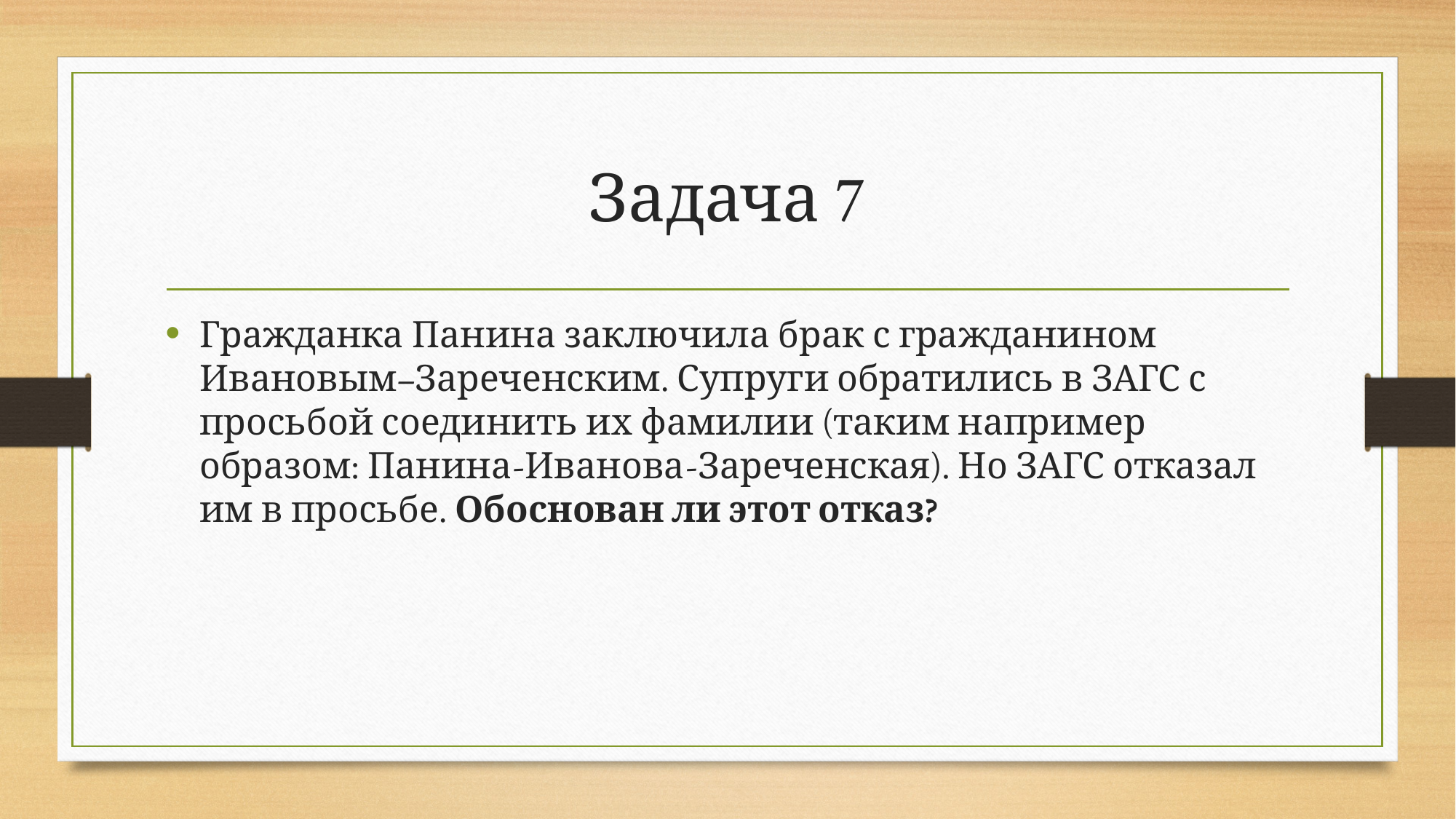

# Задача 7
Гражданка Панина заключила брак с гражданином Ивановым–Зареченским. Супруги обратились в ЗАГС с просьбой соединить их фамилии (таким например образом: Панина-Иванова-Зареченская). Но ЗАГС отказал им в просьбе. Обоснован ли этот отказ?